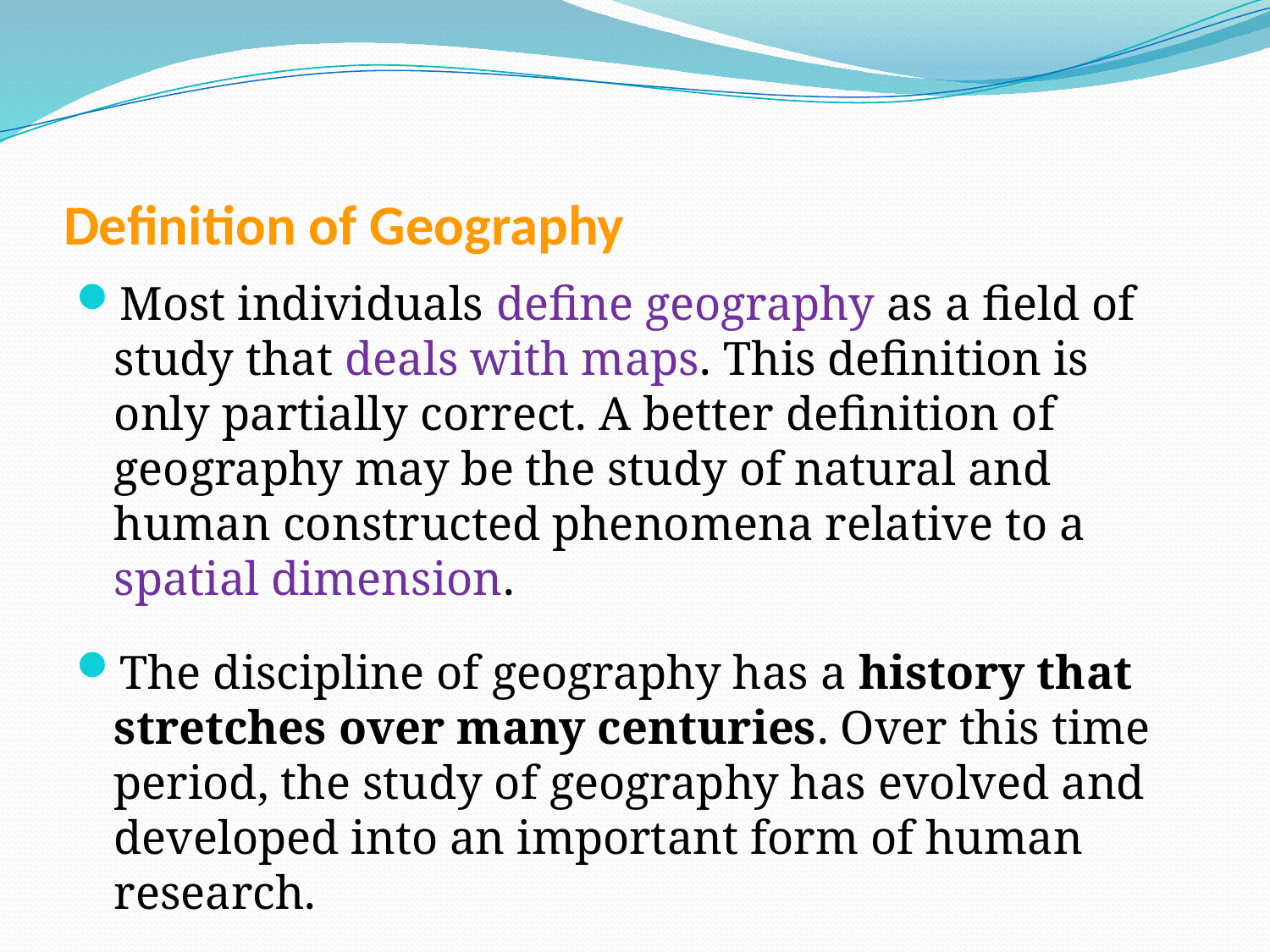

# Definition of Geography
Most individuals define geography as a field of study that deals with maps. This definition is only partially correct. A better definition of geography may be the study of natural and human constructed phenomena relative to a spatial dimension.

The discipline of geography has a history that stretches over many centuries. Over this time period, the study of geography has evolved and developed into an important form of human research.